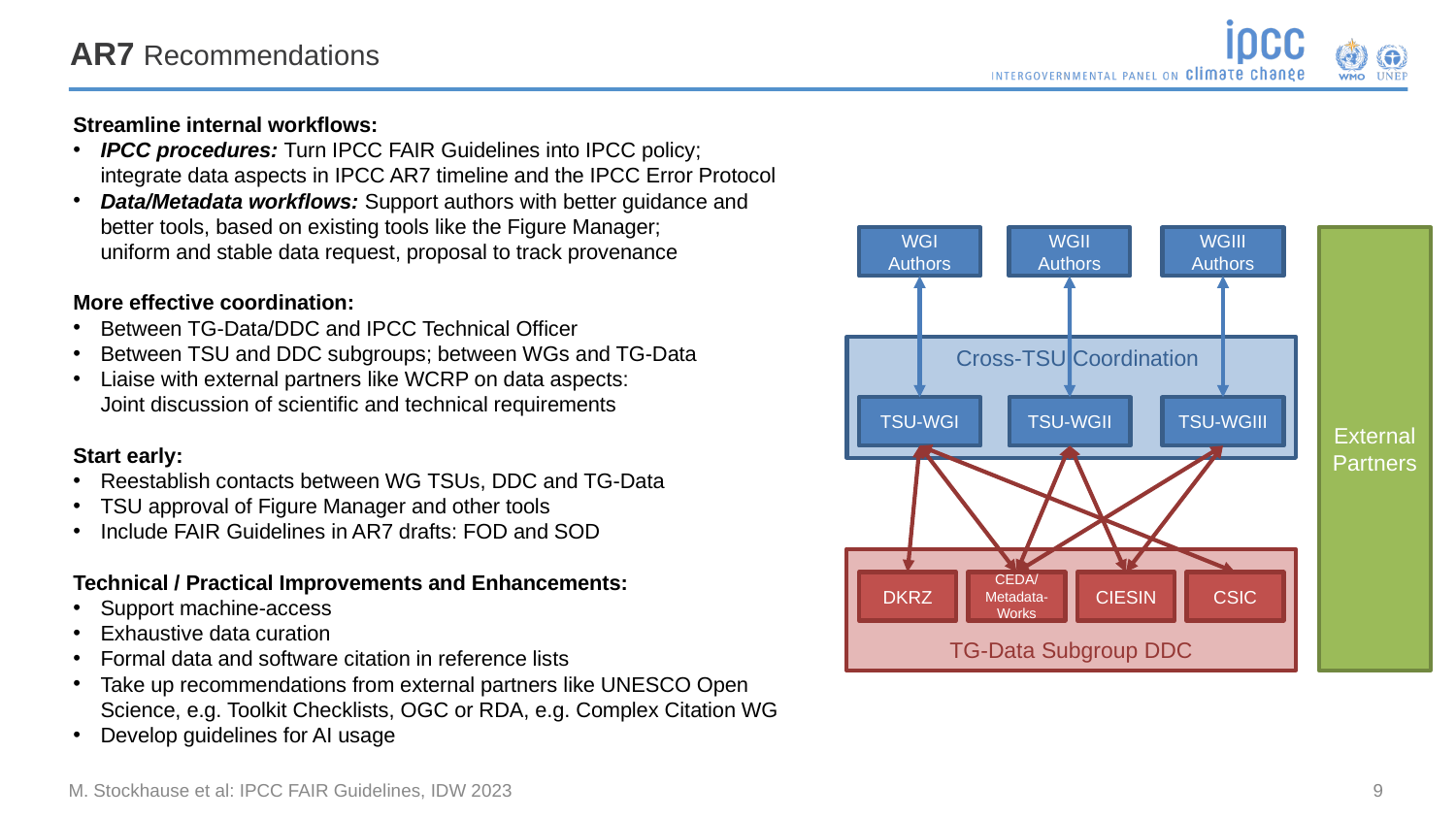

AR7 Recommendations

Streamline internal workflows:
IPCC procedures: Turn IPCC FAIR Guidelines into IPCC policy;
integrate data aspects in IPCC AR7 timeline and the IPCC Error Protocol
Data/Metadata workflows: Support authors with better guidance and better tools, based on existing tools like the Figure Manager;
uniform and stable data request, proposal to track provenance

More effective coordination:
Between TG-Data/DDC and IPCC Technical Officer
Between TSU and DDC subgroups; between WGs and TG-Data
Liaise with external partners like WCRP on data aspects:
Joint discussion of scientific and technical requirements

Start early:
Reestablish contacts between WG TSUs, DDC and TG-Data
TSU approval of Figure Manager and other tools
Include FAIR Guidelines in AR7 drafts: FOD and SOD

Technical / Practical Improvements and Enhancements:
Support machine-access
Exhaustive data curation
Formal data and software citation in reference lists
Take up recommendations from external partners like UNESCO Open Science, e.g. Toolkit Checklists, OGC or RDA, e.g. Complex Citation WG
Develop guidelines for AI usage
WGI Authors
WGII Authors
WGIII Authors
External
Partners
  Cross-TSU Coordination
TSU-WGI
TSU-WGII
TSU-WGIII
TG-Data Subgroup DDC
DKRZ
CEDA/
Metadata-
Works
CIESIN
CSIC
M. Stockhause et al: IPCC FAIR Guidelines, IDW 2023
9